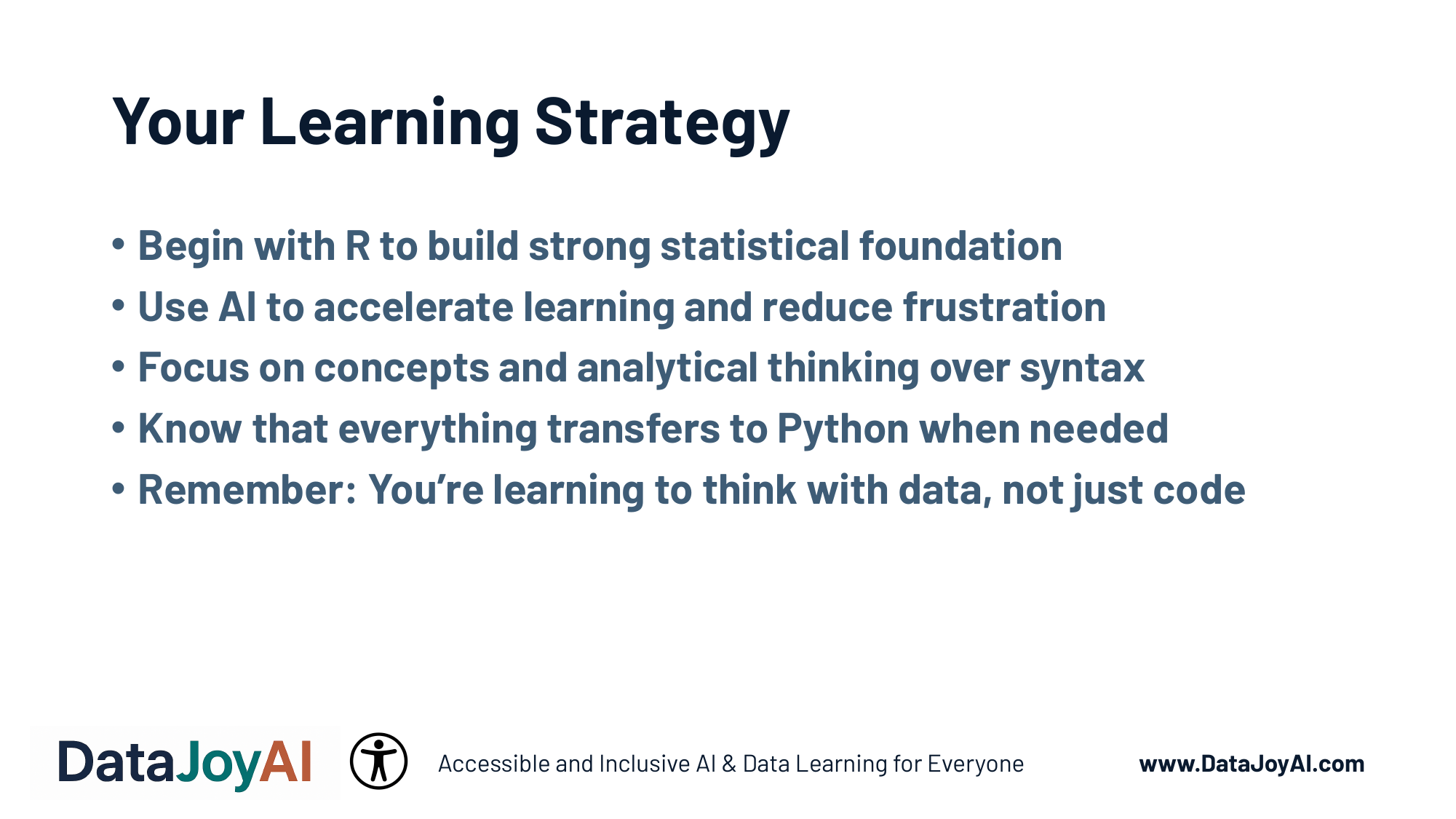

# Your Learning Strategy
Begin with R to build strong statistical foundation
Use AI to accelerate learning and reduce frustration
Focus on concepts and analytical thinking over syntax
Know that everything transfers to Python when needed
Remember: You’re learning to think with data, not just code